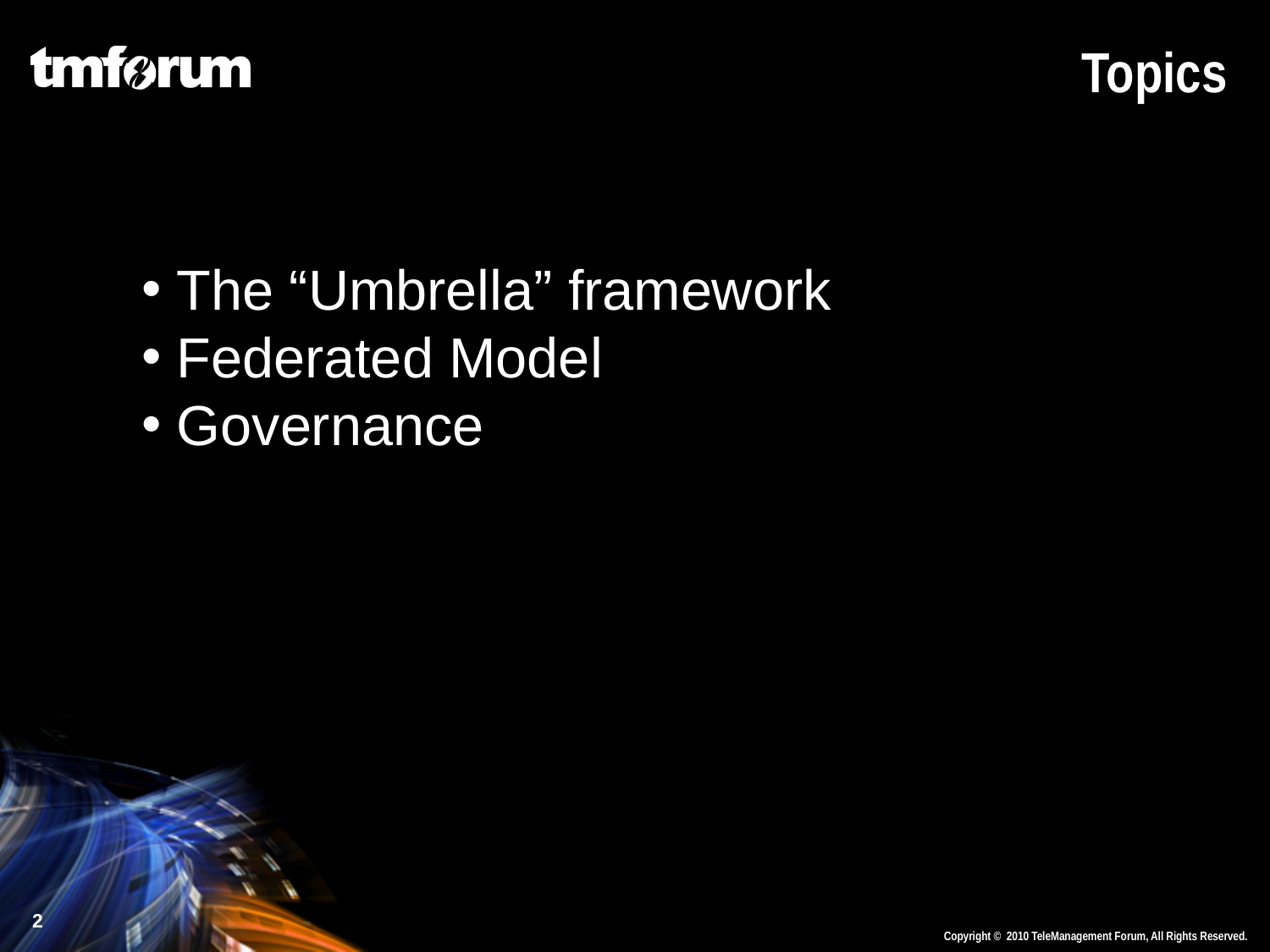

# Topics
 The “Umbrella” framework
 Federated Model
 Governance